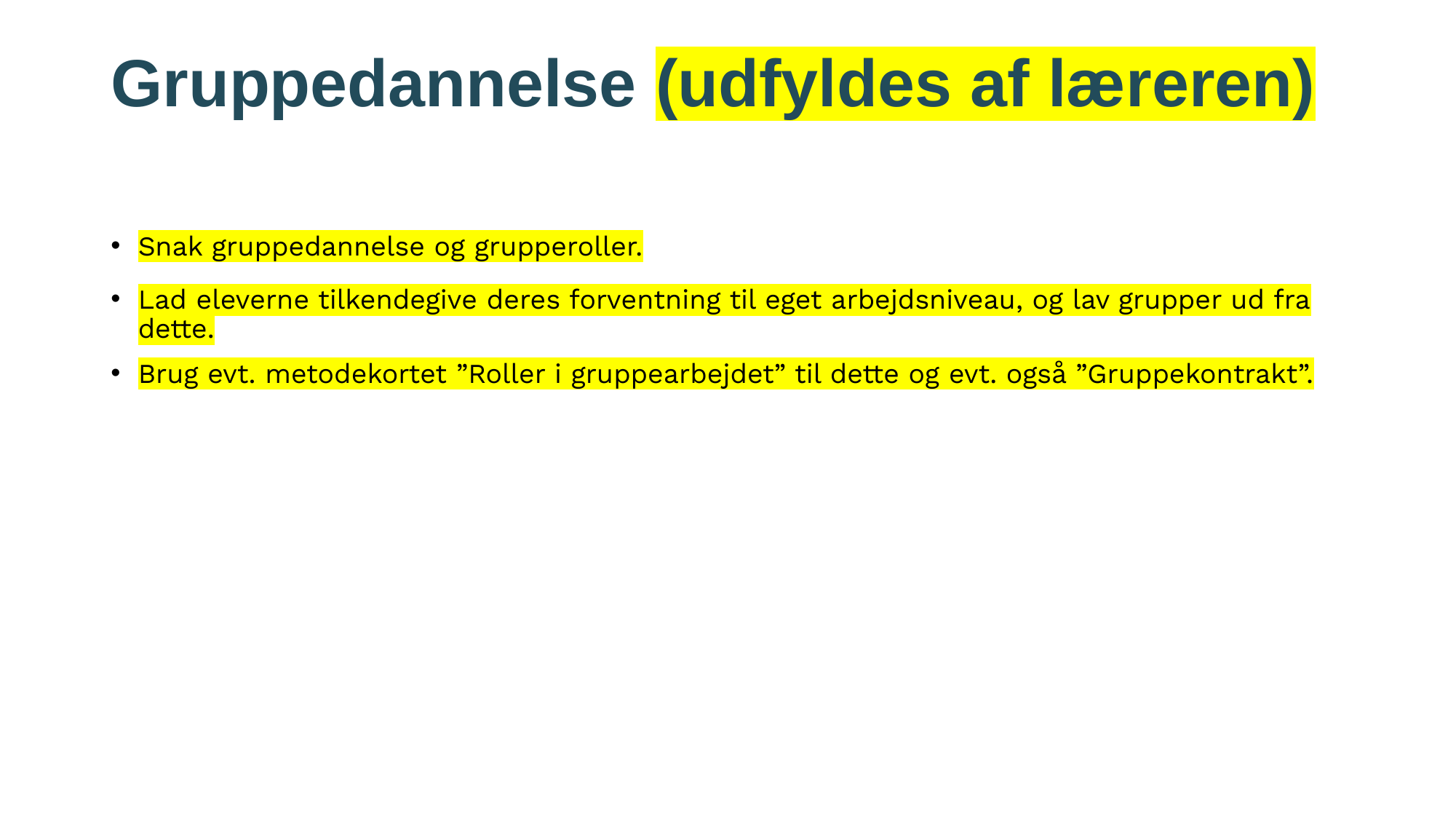

# Gruppedannelse (udfyldes af læreren)
Snak gruppedannelse og grupperoller.
Lad eleverne tilkendegive deres forventning til eget arbejdsniveau, og lav grupper ud fra dette.
Brug evt. metodekortet ”Roller i gruppearbejdet” til dette og evt. også ”Gruppekontrakt”.